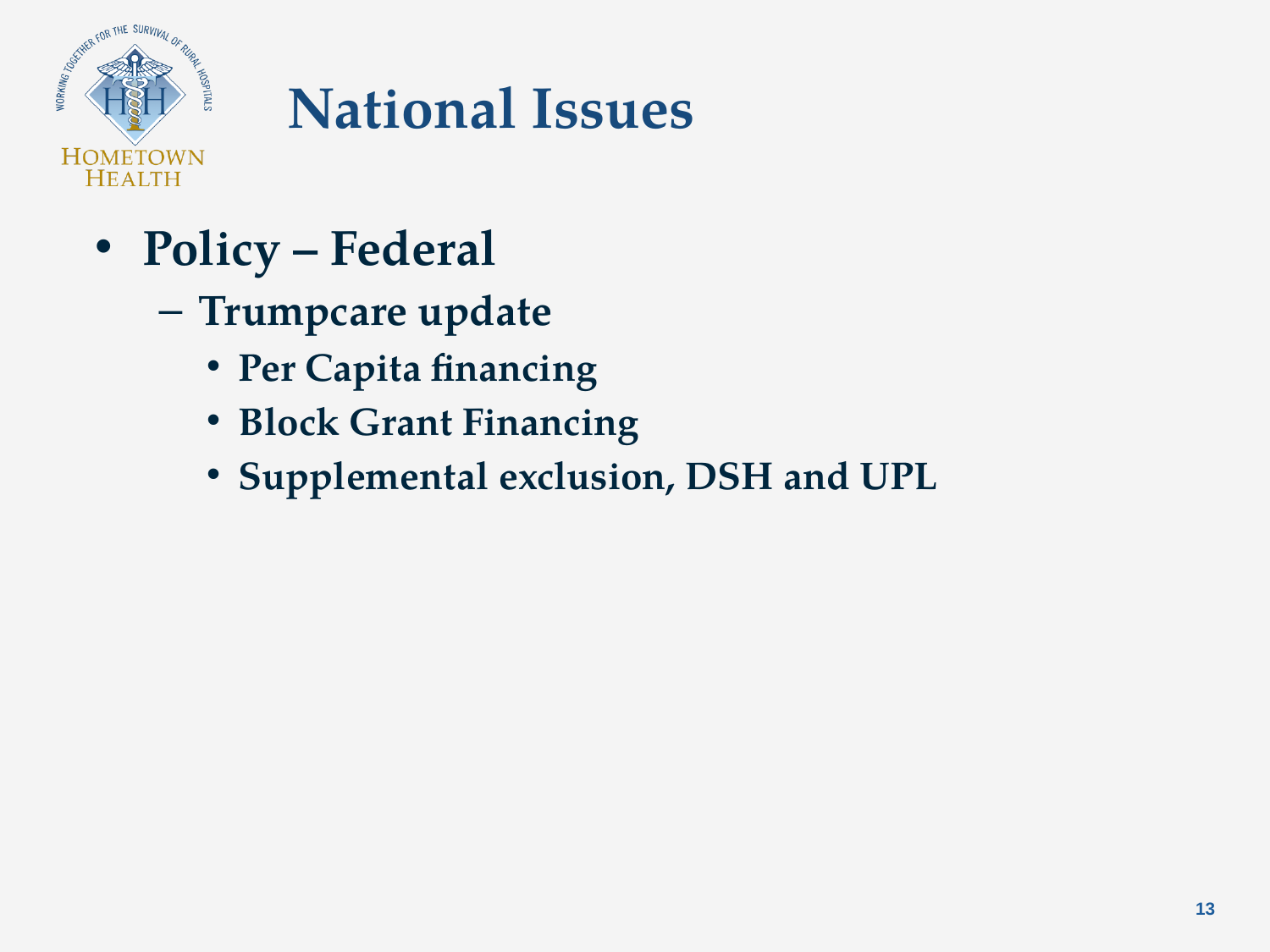

# National Issues
Policy – Federal
Trumpcare update
Per Capita financing
Block Grant Financing
Supplemental exclusion, DSH and UPL
13